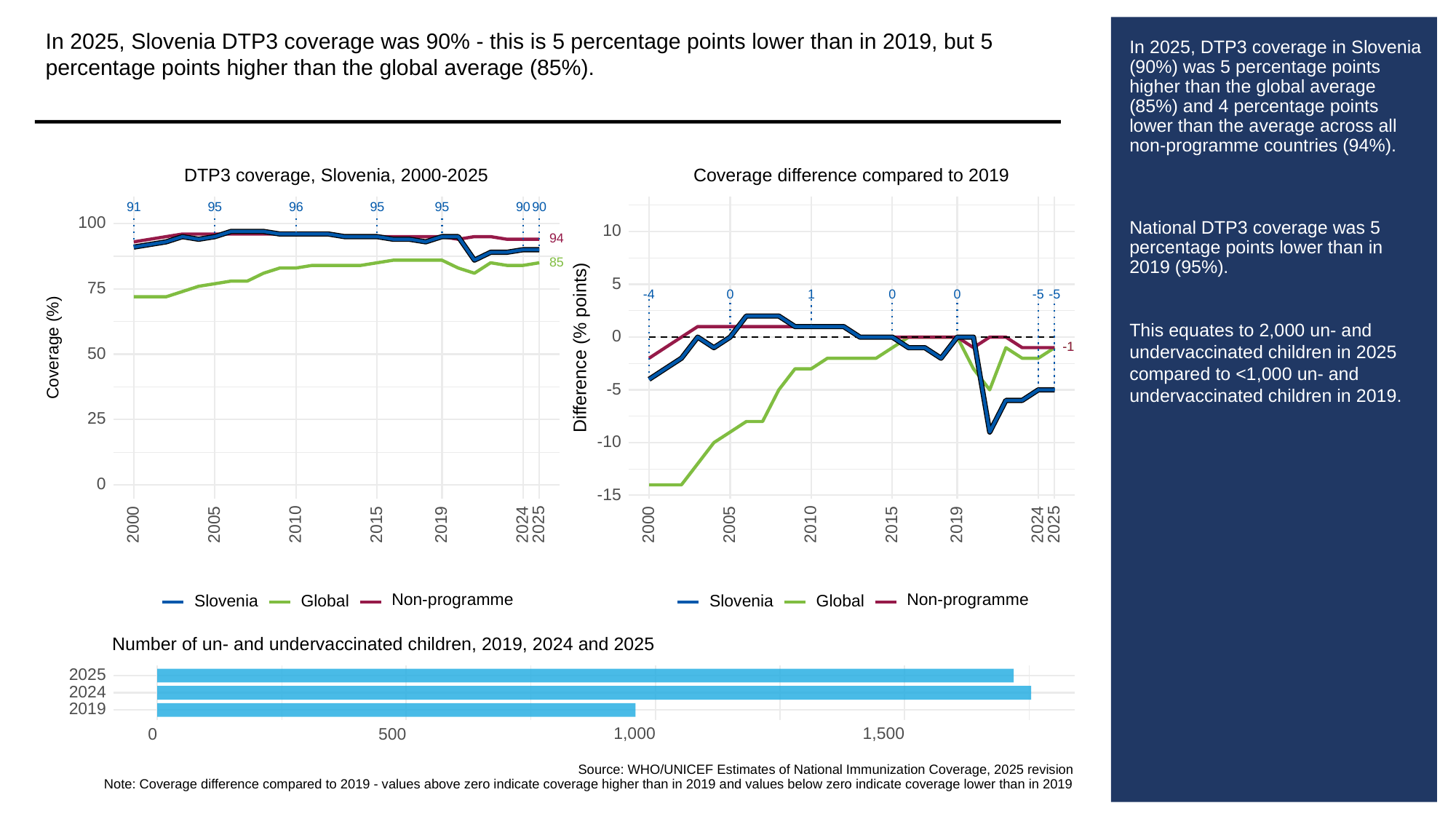

In 2025, Slovenia DTP3 coverage was 90% - this is 5 percentage points lower than in 2019, but 5 percentage points higher than the global average (85%).
# In 2025, DTP3 coverage in Slovenia (90%) was 5 percentage points higher than the global average (85%) and 4 percentage points lower than the average across all non-programme countries (94%).

National DTP3 coverage was 5 percentage points lower than in 2019 (95%).

This equates to 2,000 un- and undervaccinated children in 2025 compared to <1,000 un- and undervaccinated children in 2019.

DTP3 coverage, Slovenia, 2000-2025
Coverage difference compared to 2019

91
95
96
95
95
90
90

100

10

94

85

5
75

0
0
0
1
-5
-5
-4

0

Difference (% points)
Coverage (%)
-1
-1
50

-5

25

-10

0

-15

2000
2005
2010
2015
2019
2024
2025
2000
2005
2010
2015
2019
2024
2025
Non-programme
Non-programme
Slovenia
Global
Slovenia
Global

Number of un- and undervaccinated children, 2019, 2024 and 2025

2025

2024

2019

1,000
1,500
0
500
Source: WHO/UNICEF Estimates of National Immunization Coverage, 2025 revision
Note: Coverage difference compared to 2019 - values above zero indicate coverage higher than in 2019 and values below zero indicate coverage lower than in 2019